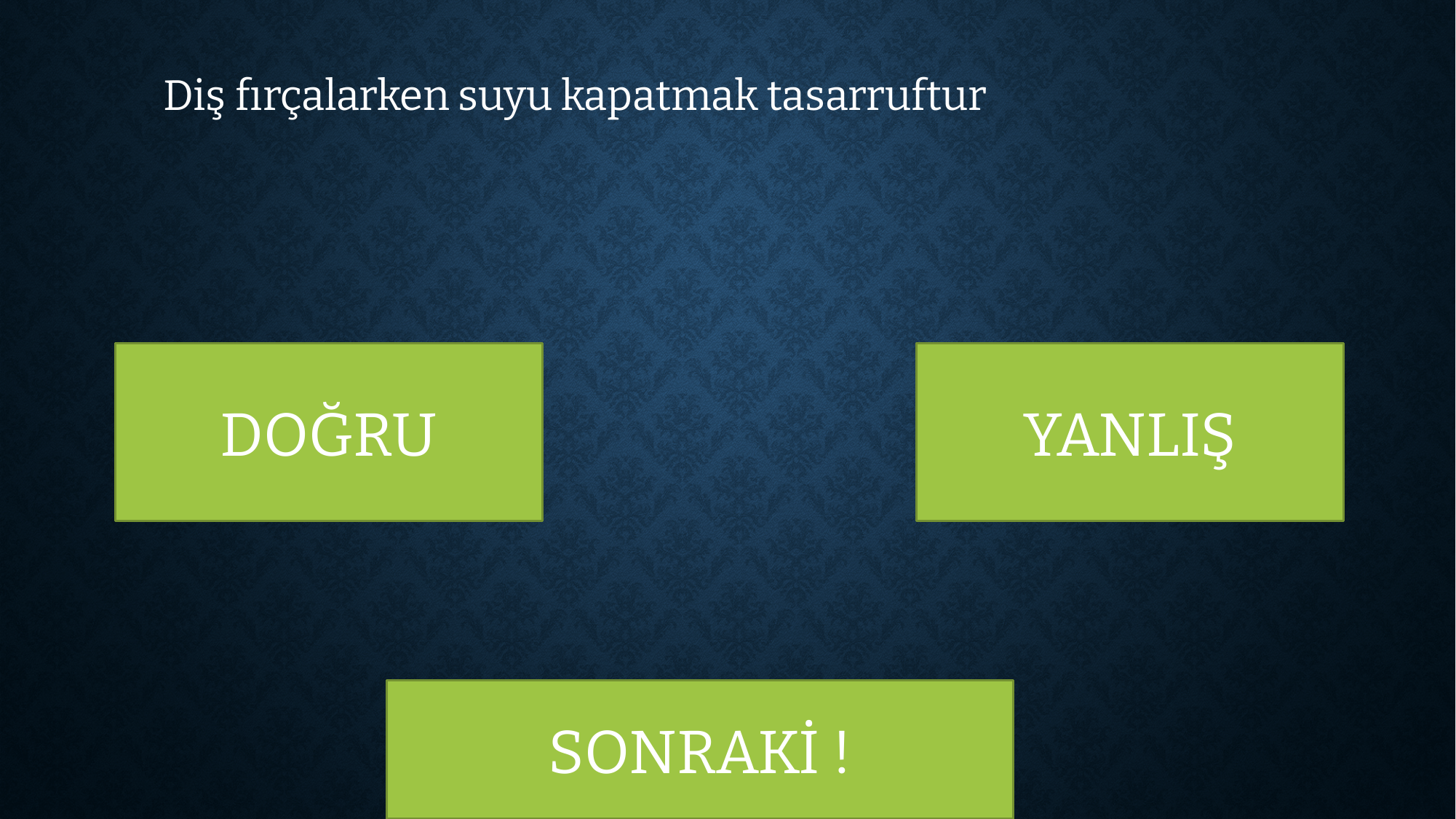

Diş fırçalarken suyu kapatmak tasarruftur
DOĞRU
YANLIŞ
SONRAKİ !